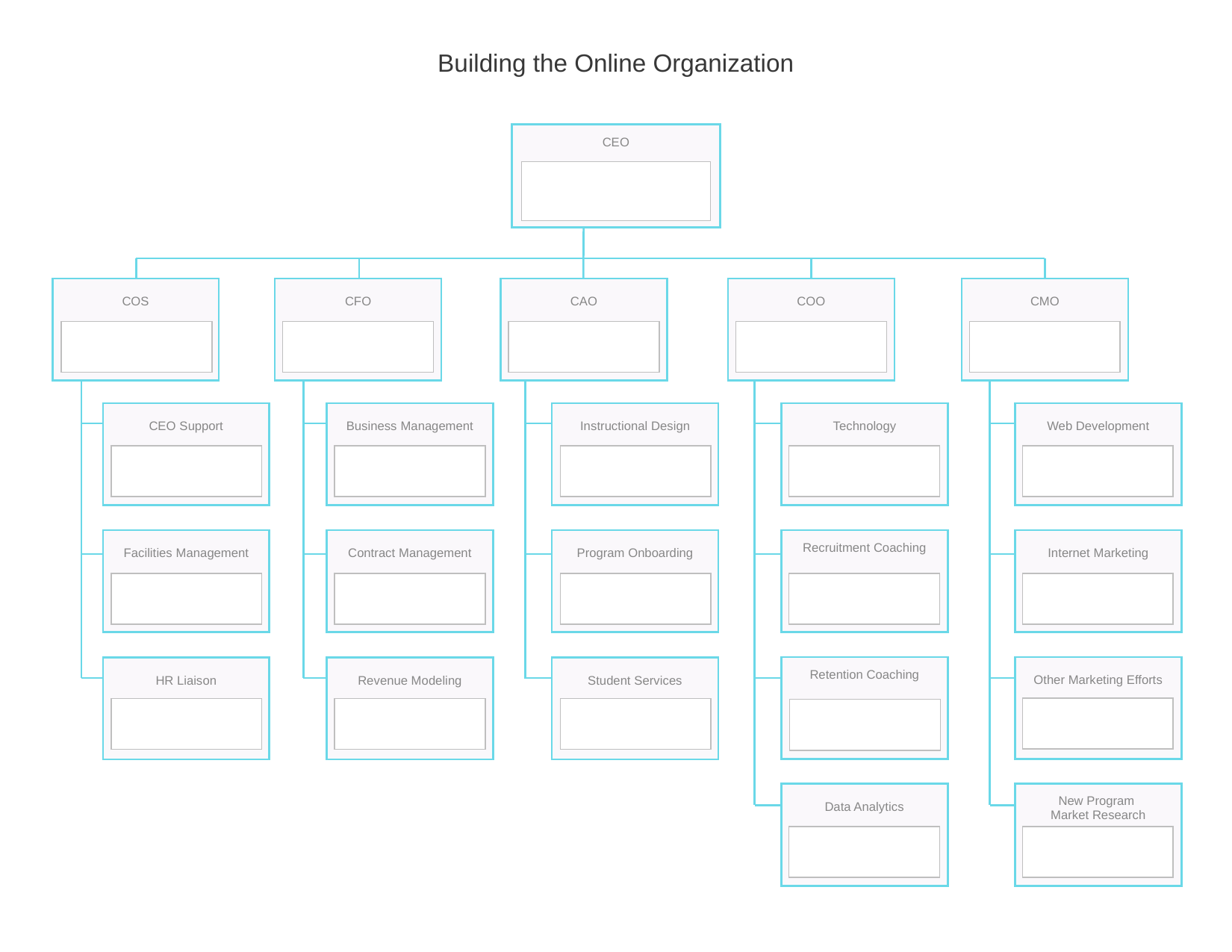

Building the Online Organization
CEO

CAO
CMO
COS
CFO
COO

Instructional Design
Web Development
CEO Support
Business Management
Technology

Program Onboarding
Internet Marketing
Facilities Management
Contract Management
Recruitment Coaching

Retention Coaching
Other Marketing Efforts
Student Services
HR Liaison
Revenue Modeling

New Program
Market Research
Data Analytics